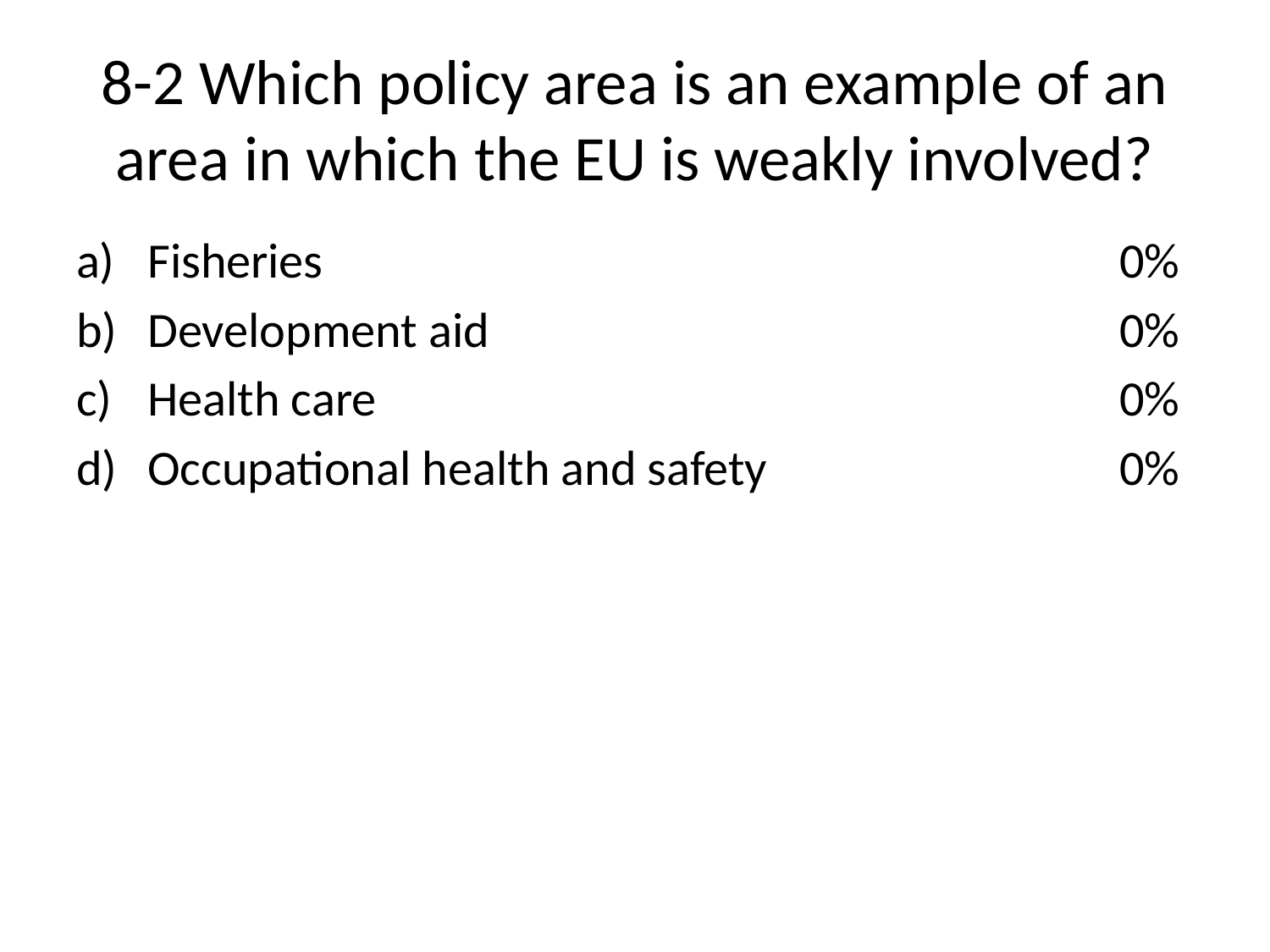

# 8-2 Which policy area is an example of an area in which the EU is weakly involved?
Fisheries
Development aid
Health care
Occupational health and safety
0%
0%
0%
0%